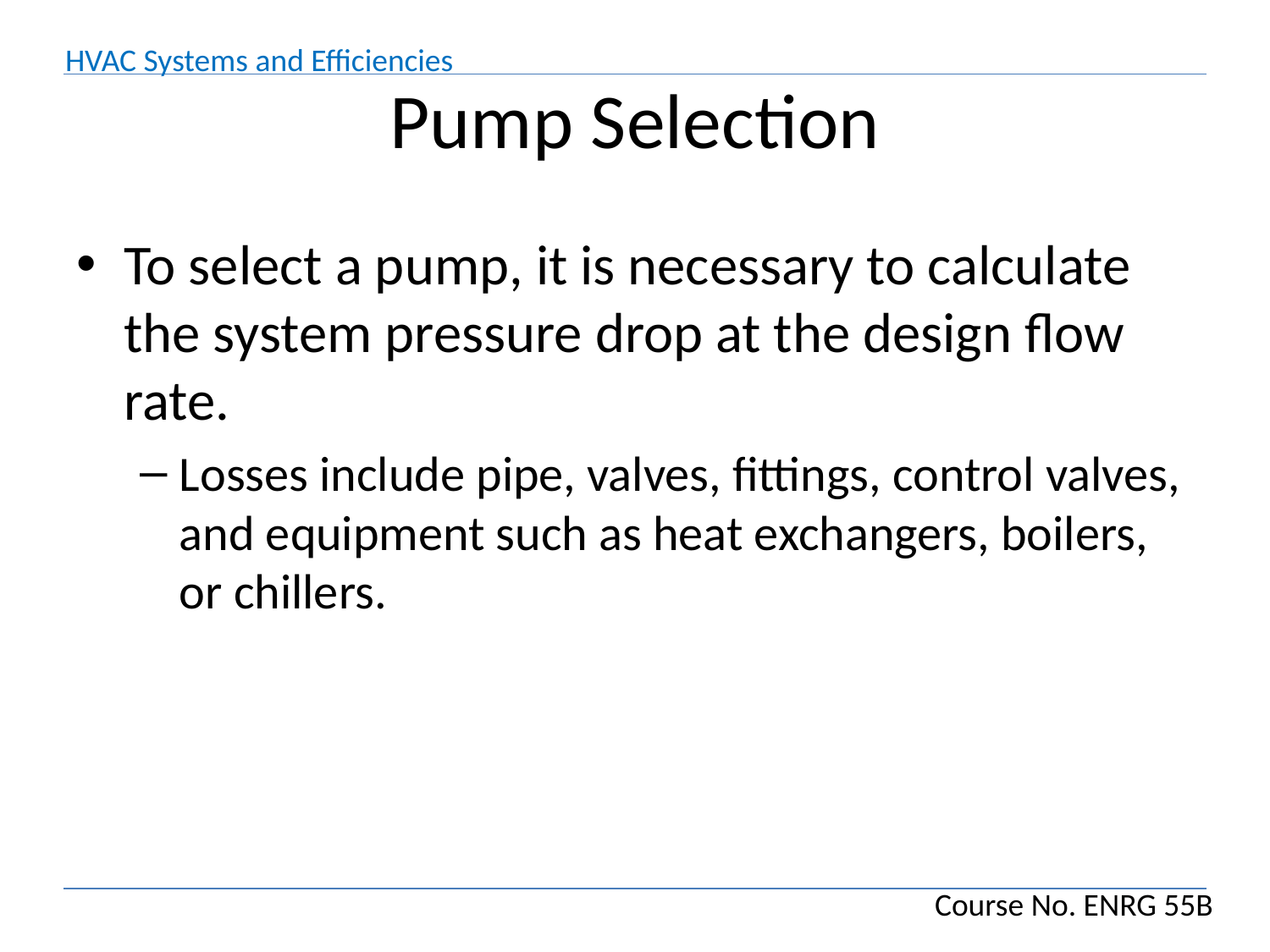

# Pump Selection
To select a pump, it is necessary to calculate the system pressure drop at the design flow rate.
Losses include pipe, valves, fittings, control valves, and equipment such as heat exchangers, boilers, or chillers.